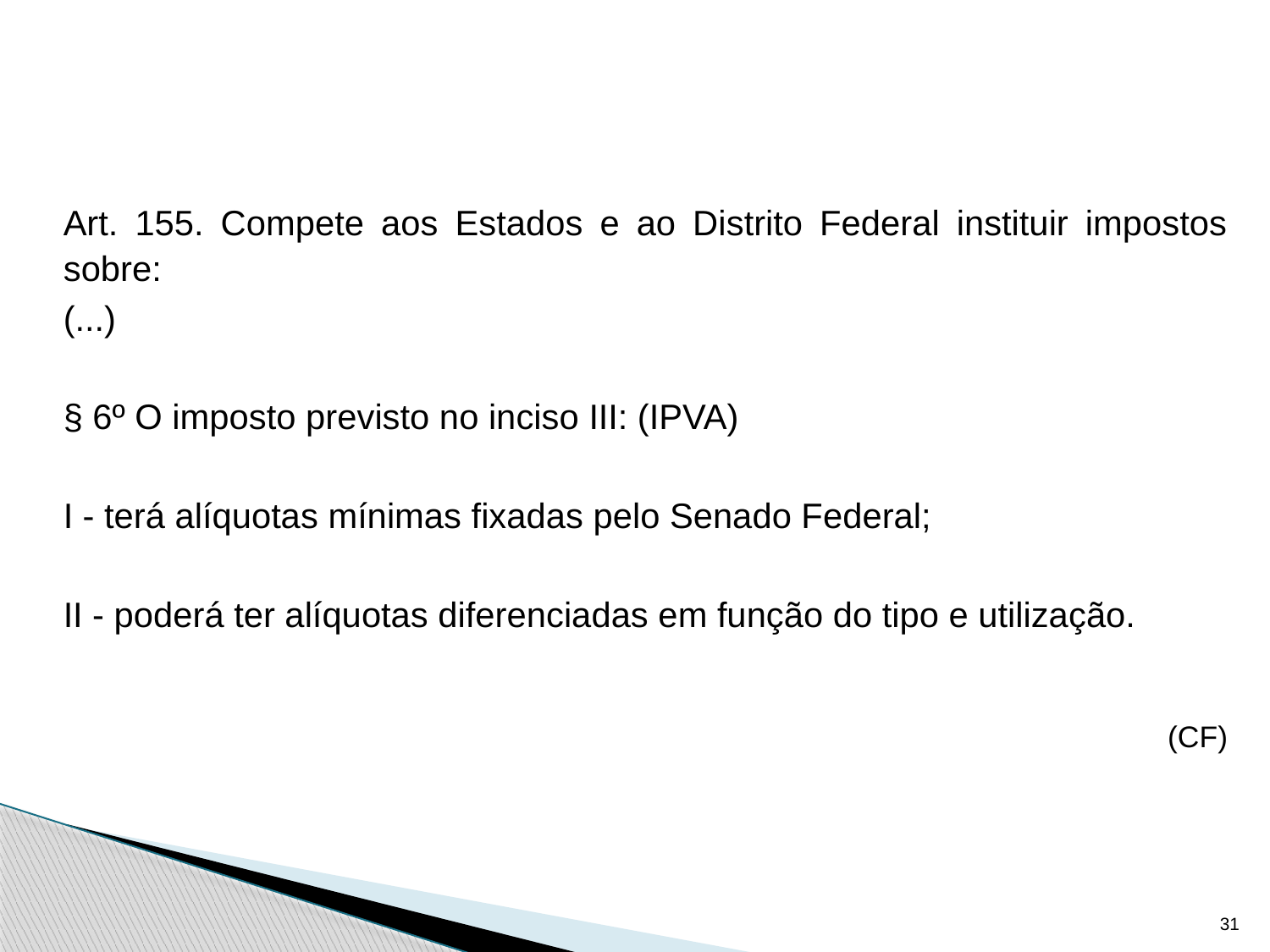

Art. 155. Compete aos Estados e ao Distrito Federal instituir impostos sobre:
	(...)

	§ 6º O imposto previsto no inciso III: (IPVA)

	I - terá alíquotas mínimas fixadas pelo Senado Federal;

	II - poderá ter alíquotas diferenciadas em função do tipo e utilização.

(CF)

31